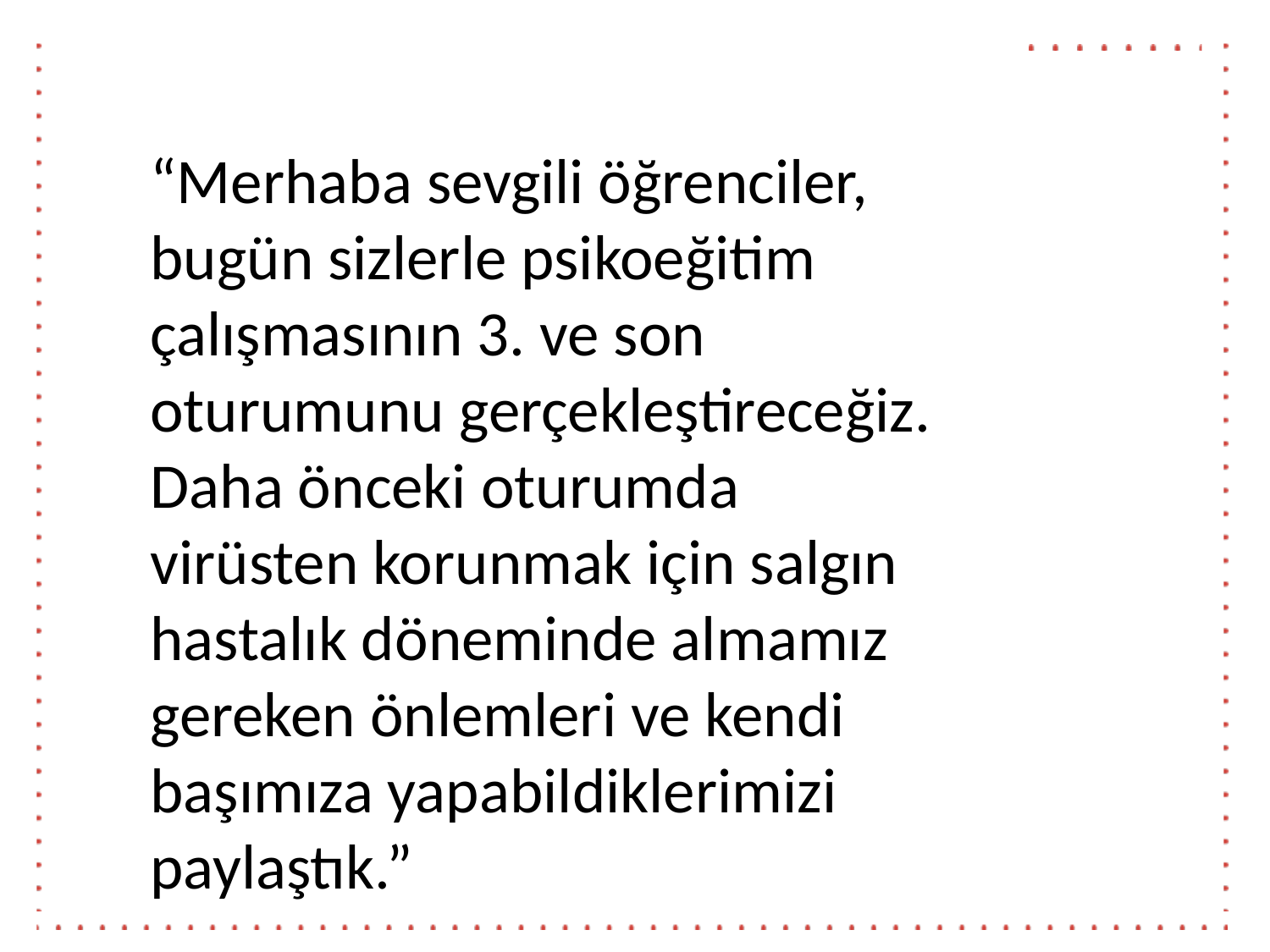

“Merhaba sevgili öğrenciler, bugün sizlerle psikoeğitim çalışmasının 3. ve son oturumunu gerçekleştireceğiz. Daha önceki oturumda virüsten korunmak için salgın hastalık döneminde almamız gereken önlemleri ve kendi başımıza yapabildiklerimizi paylaştık.”